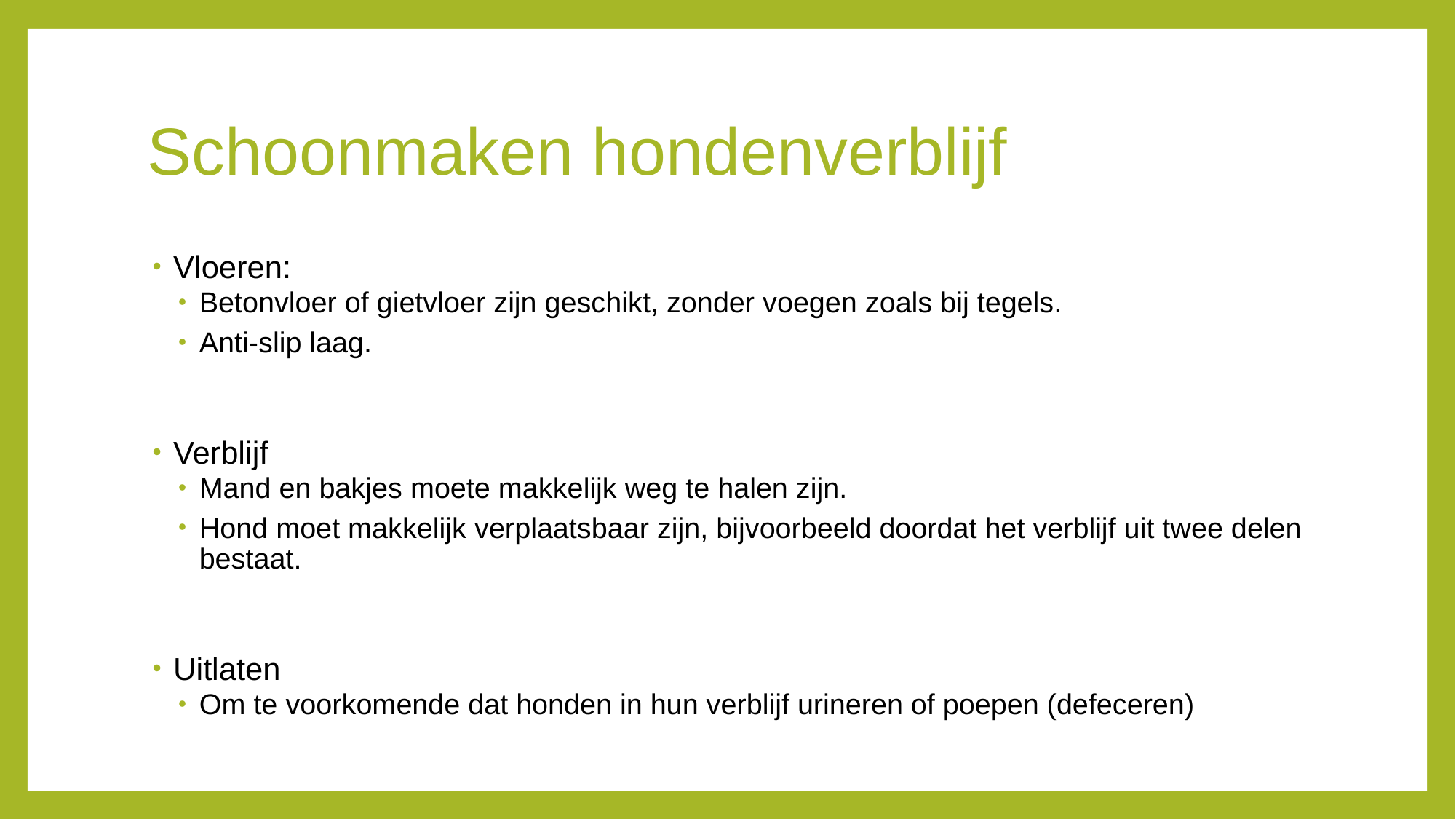

# Schoonmaken hondenverblijf
Vloeren:
Betonvloer of gietvloer zijn geschikt, zonder voegen zoals bij tegels.
Anti-slip laag.

Verblijf
Mand en bakjes moete makkelijk weg te halen zijn.
Hond moet makkelijk verplaatsbaar zijn, bijvoorbeeld doordat het verblijf uit twee delen bestaat.

Uitlaten
Om te voorkomende dat honden in hun verblijf urineren of poepen (defeceren)